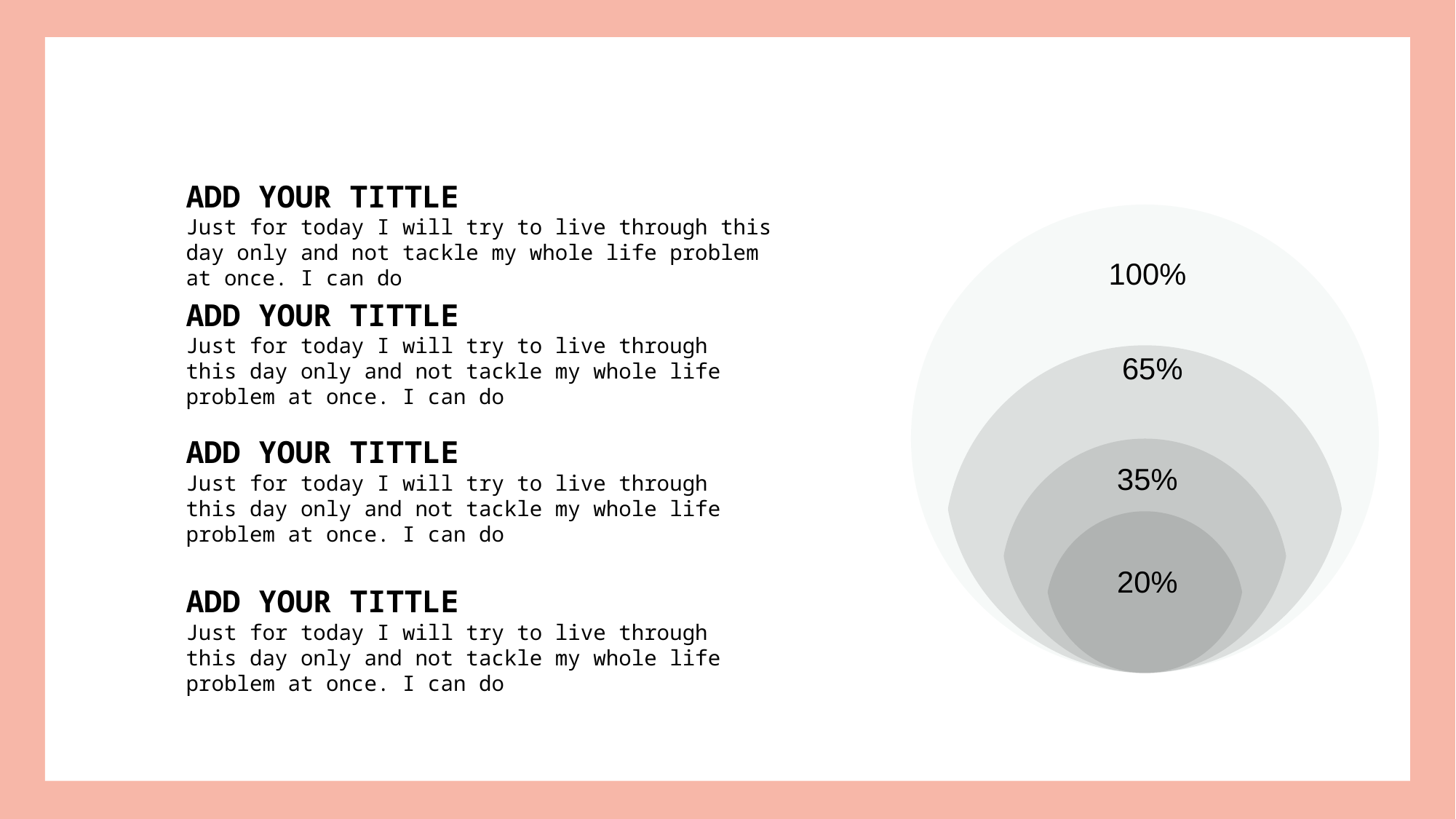

ADD YOUR TITTLE
Just for today I will try to live through this day only and not tackle my whole life problem at once. I can do

100%

35%

20%
65%
ADD YOUR TITTLE
Just for today I will try to live through this day only and not tackle my whole life problem at once. I can do
ADD YOUR TITTLE
Just for today I will try to live through this day only and not tackle my whole life problem at once. I can do
ADD YOUR TITTLE
Just for today I will try to live through this day only and not tackle my whole life problem at once. I can do